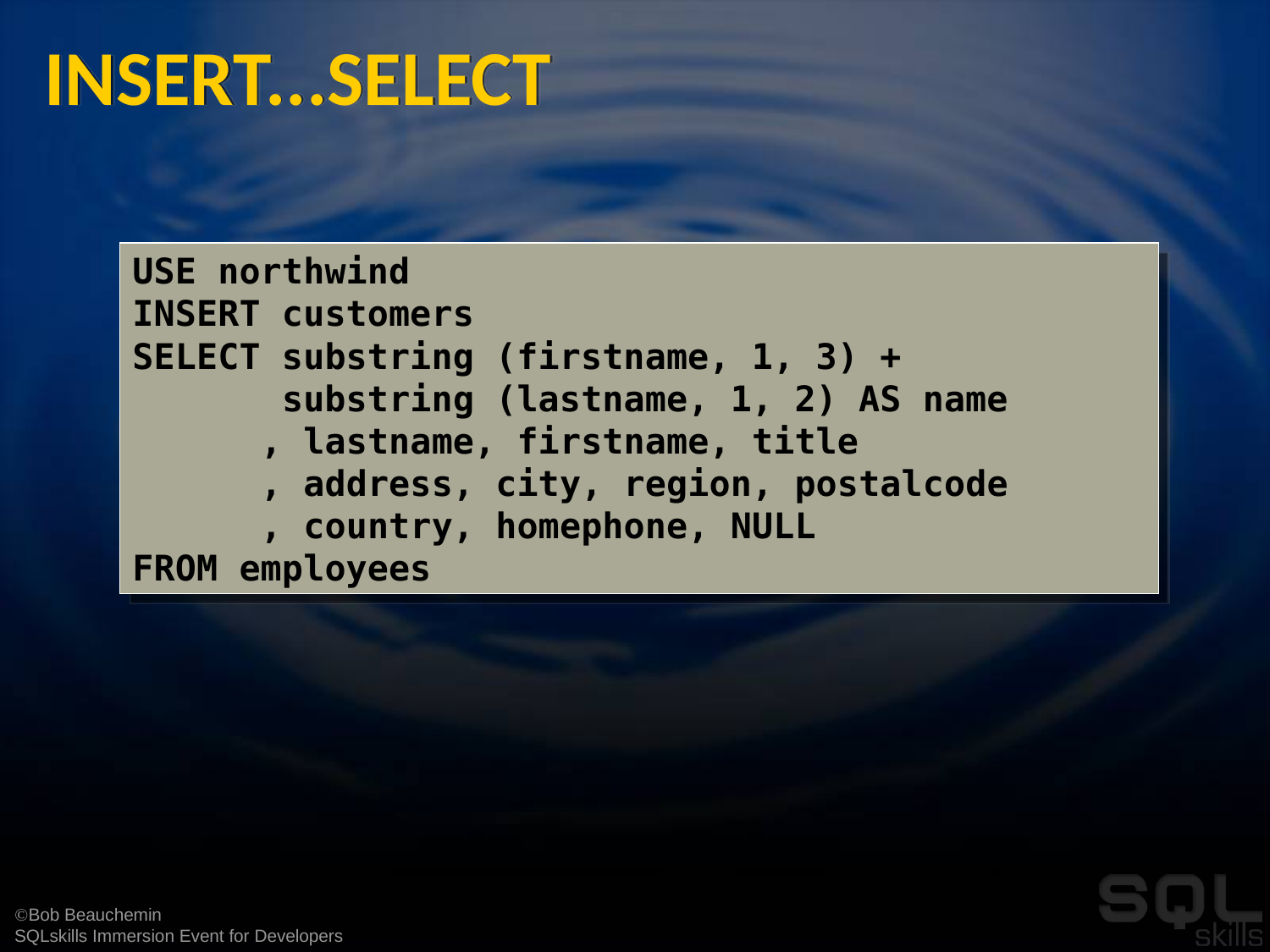

# INSERT...SELECT
USE northwind
INSERT customers
SELECT substring (firstname, 1, 3) +
       substring (lastname, 1, 2) AS name
      , lastname, firstname, title
      , address, city, region, postalcode
      , country, homephone, NULL
FROM employees